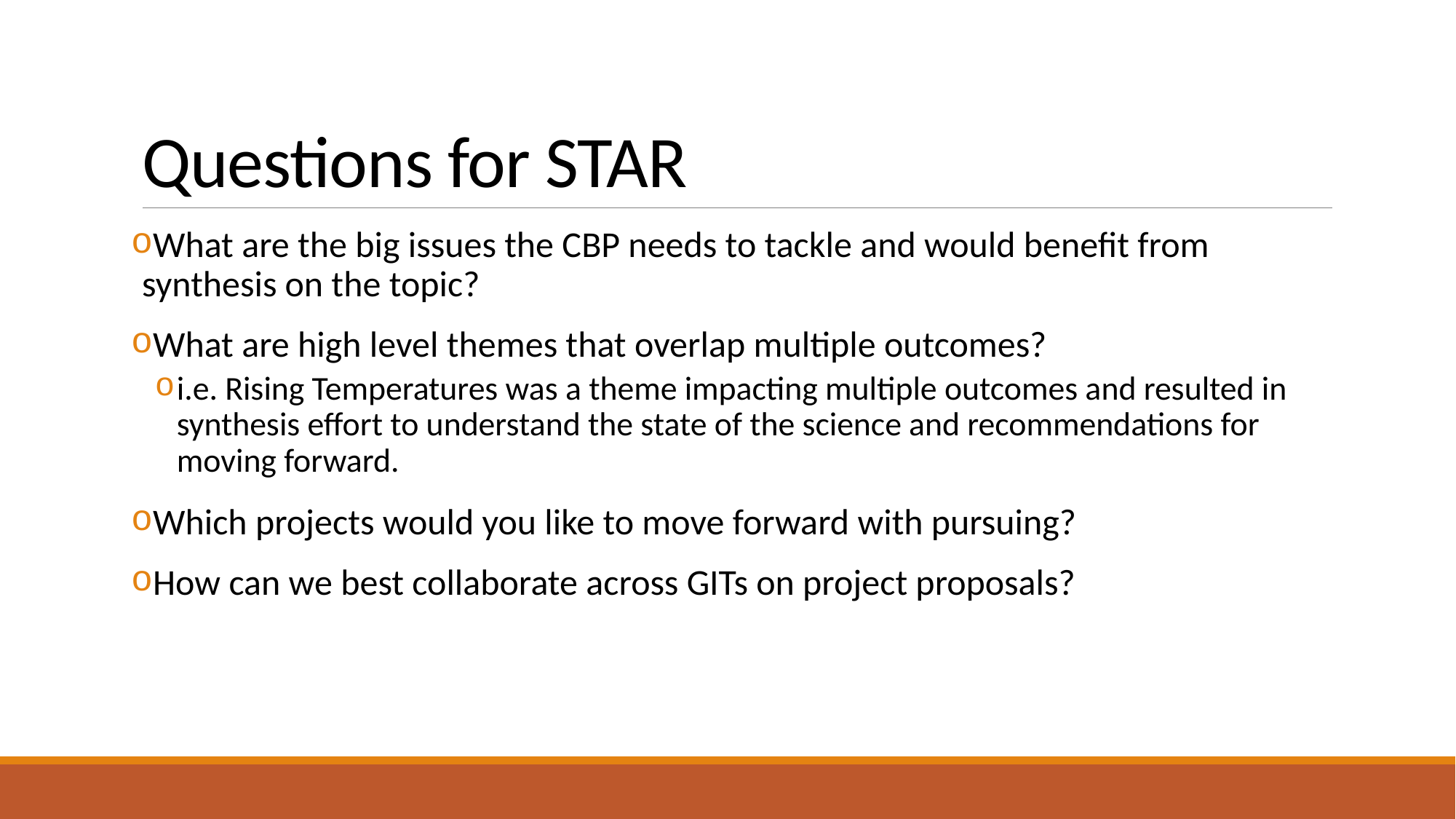

# Questions for STAR
What are the big issues the CBP needs to tackle and would benefit from synthesis on the topic?
What are high level themes that overlap multiple outcomes?
i.e. Rising Temperatures was a theme impacting multiple outcomes and resulted in synthesis effort to understand the state of the science and recommendations for moving forward.
Which projects would you like to move forward with pursuing?
How can we best collaborate across GITs on project proposals?